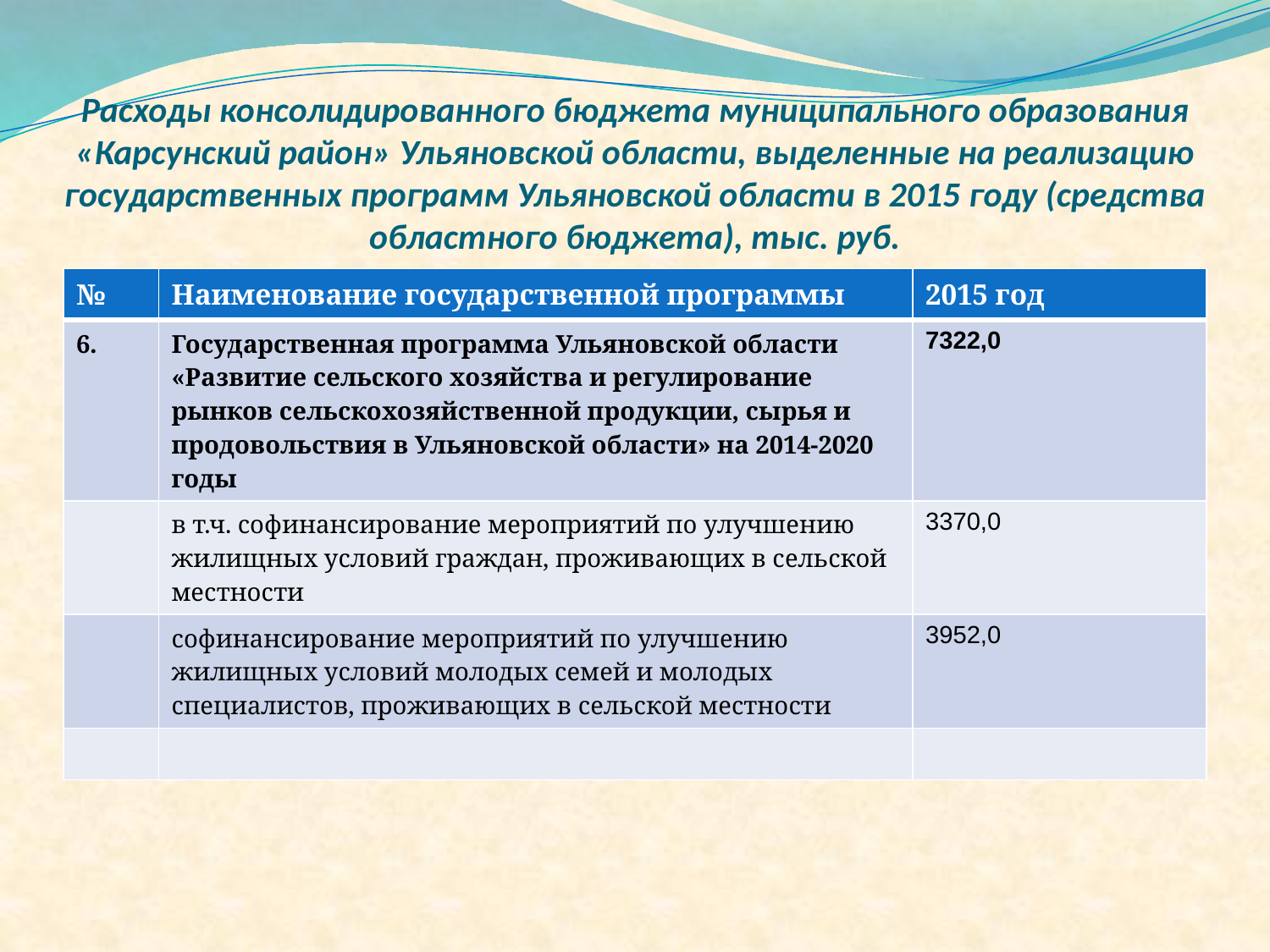

# Расходы консолидированного бюджета муниципального образования «Карсунский район» Ульяновской области, выделенные на реализацию государственных программ Ульяновской области в 2015 году (средства областного бюджета), тыс. руб.
| № | Наименование государственной программы | 2015 год |
| --- | --- | --- |
| 6. | Государственная программа Ульяновской области «Развитие сельского хозяйства и регулирование рынков сельскохозяйственной продукции, сырья и продовольствия в Ульяновской области» на 2014-2020 годы | 7322,0 |
|  | в т.ч. софинансирование мероприятий по улучшению жилищных условий граждан, проживающих в сельской местности | 3370,0 |
|  | софинансирование мероприятий по улучшению жилищных условий молодых семей и молодых специалистов, проживающих в сельской местности | 3952,0 |
|  |  |  |